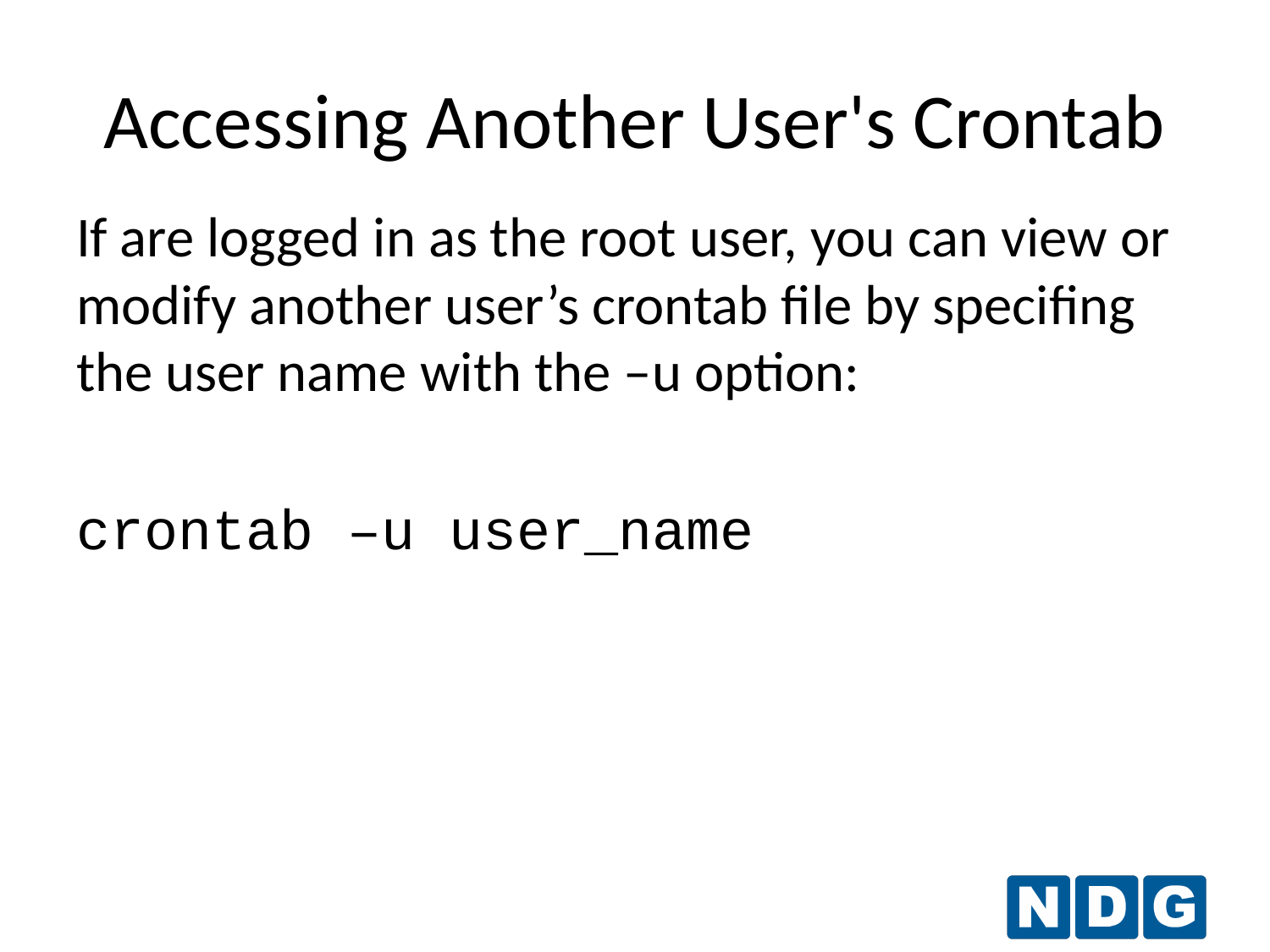

Accessing Another User's Crontab
If are logged in as the root user, you can view or modify another user’s crontab file by specifing the user name with the –u option:

crontab –u user_name